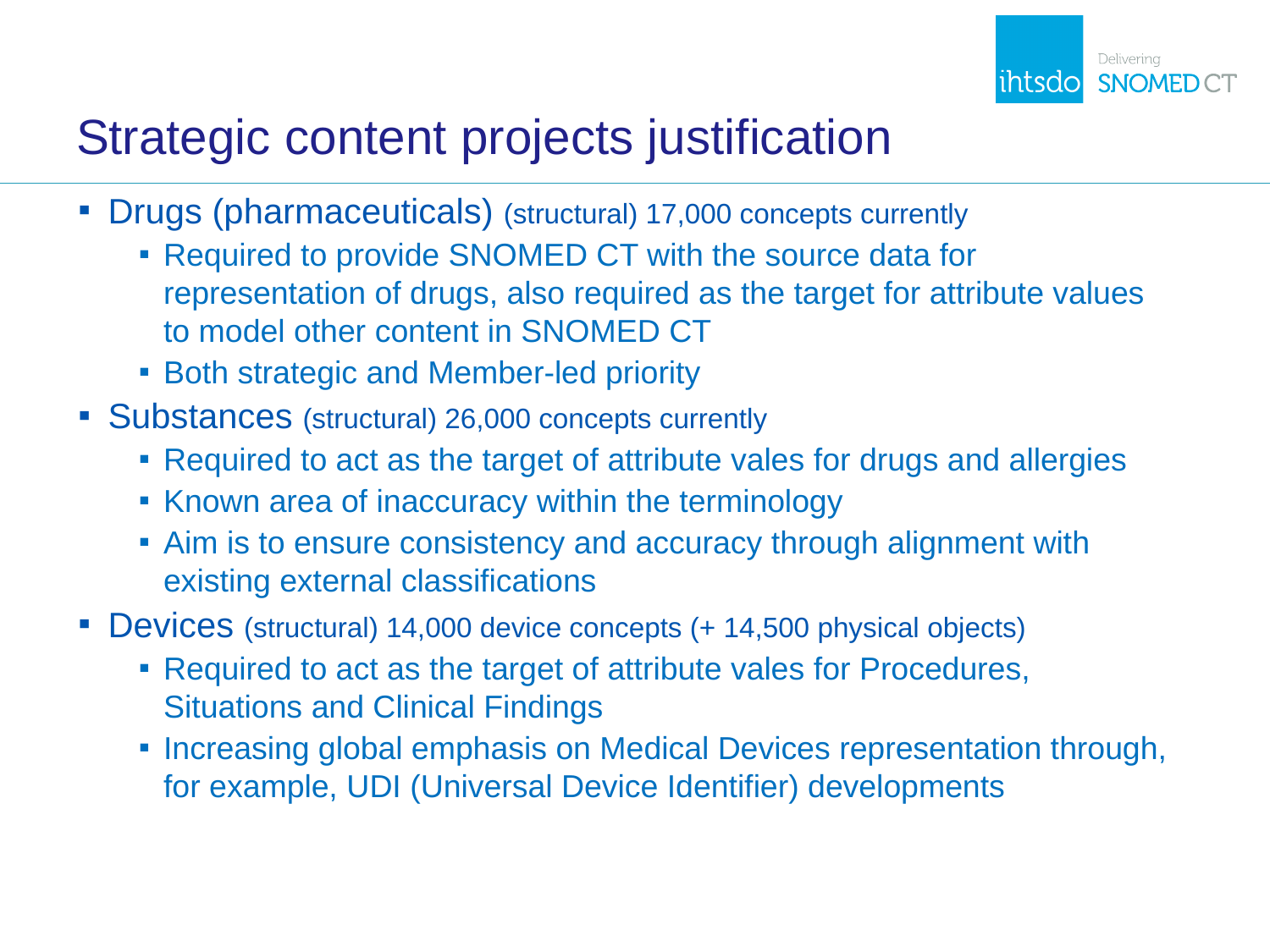

# Strategic content projects justification
Drugs (pharmaceuticals) (structural) 17,000 concepts currently
Required to provide SNOMED CT with the source data for representation of drugs, also required as the target for attribute values to model other content in SNOMED CT
Both strategic and Member-led priority
Substances (structural) 26,000 concepts currently
Required to act as the target of attribute vales for drugs and allergies
Known area of inaccuracy within the terminology
Aim is to ensure consistency and accuracy through alignment with existing external classifications
Devices (structural) 14,000 device concepts (+ 14,500 physical objects)
Required to act as the target of attribute vales for Procedures, Situations and Clinical Findings
Increasing global emphasis on Medical Devices representation through, for example, UDI (Universal Device Identifier) developments